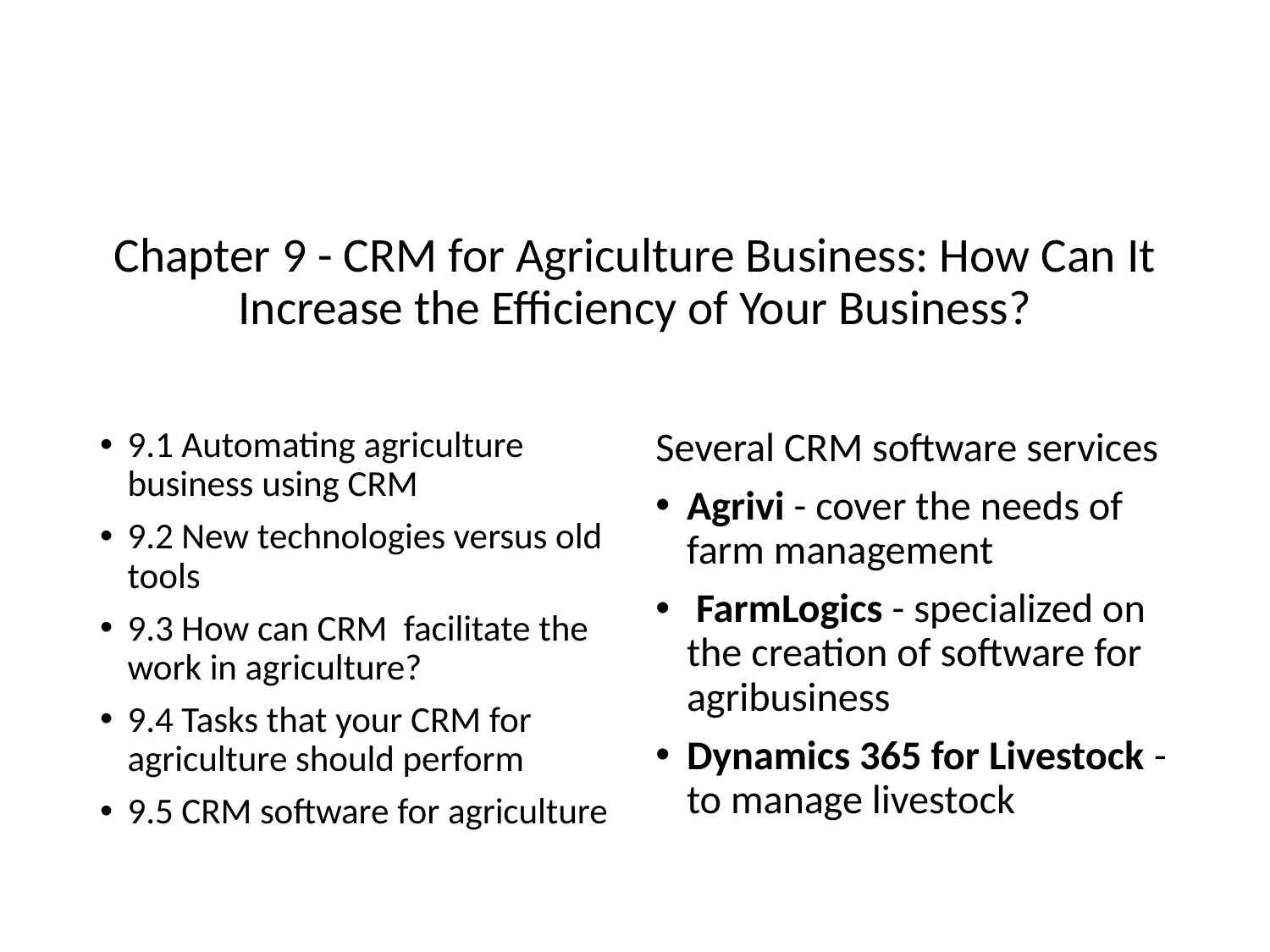

# Chapter 9 - CRM for Agriculture Business: How Can It Increase the Efficiency of Your Business?
9.1 Automating agriculture business using CRM
9.2 New technologies versus old tools
9.3 How can CRM  facilitate the work in agriculture?
9.4 Tasks that your CRM for agriculture should perform
9.5 CRM software for agriculture
Several CRM software services
Agrivi - cover the needs of farm management
 FarmLogics - specialized on the creation of software for agribusiness
Dynamics 365 for Livestock - to manage livestock